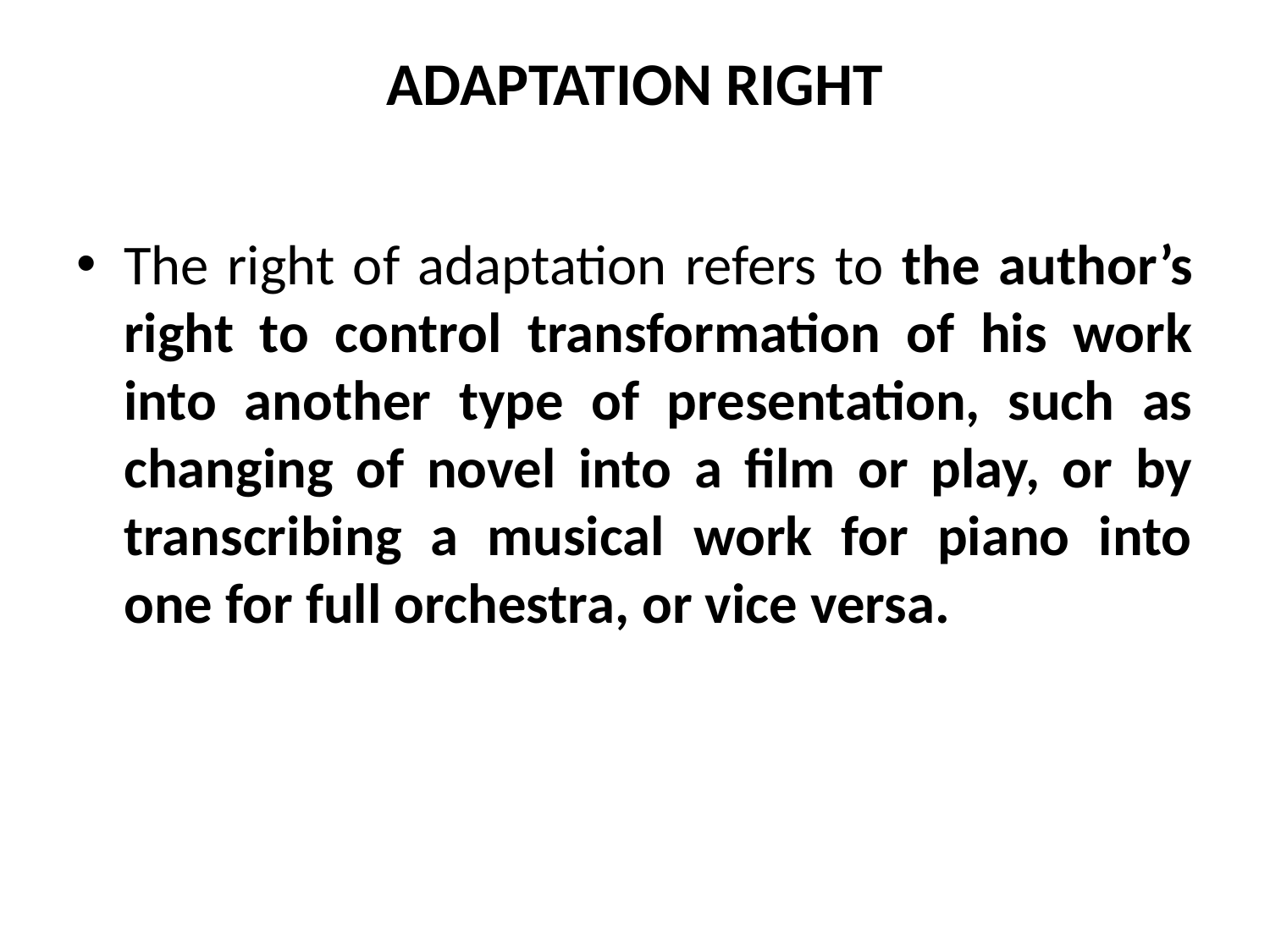

# ADAPTATION RIGHT
The right of adaptation refers to the author’s right to control transformation of his work into another type of presentation, such as changing of novel into a film or play, or by transcribing a musical work for piano into one for full orchestra, or vice versa.